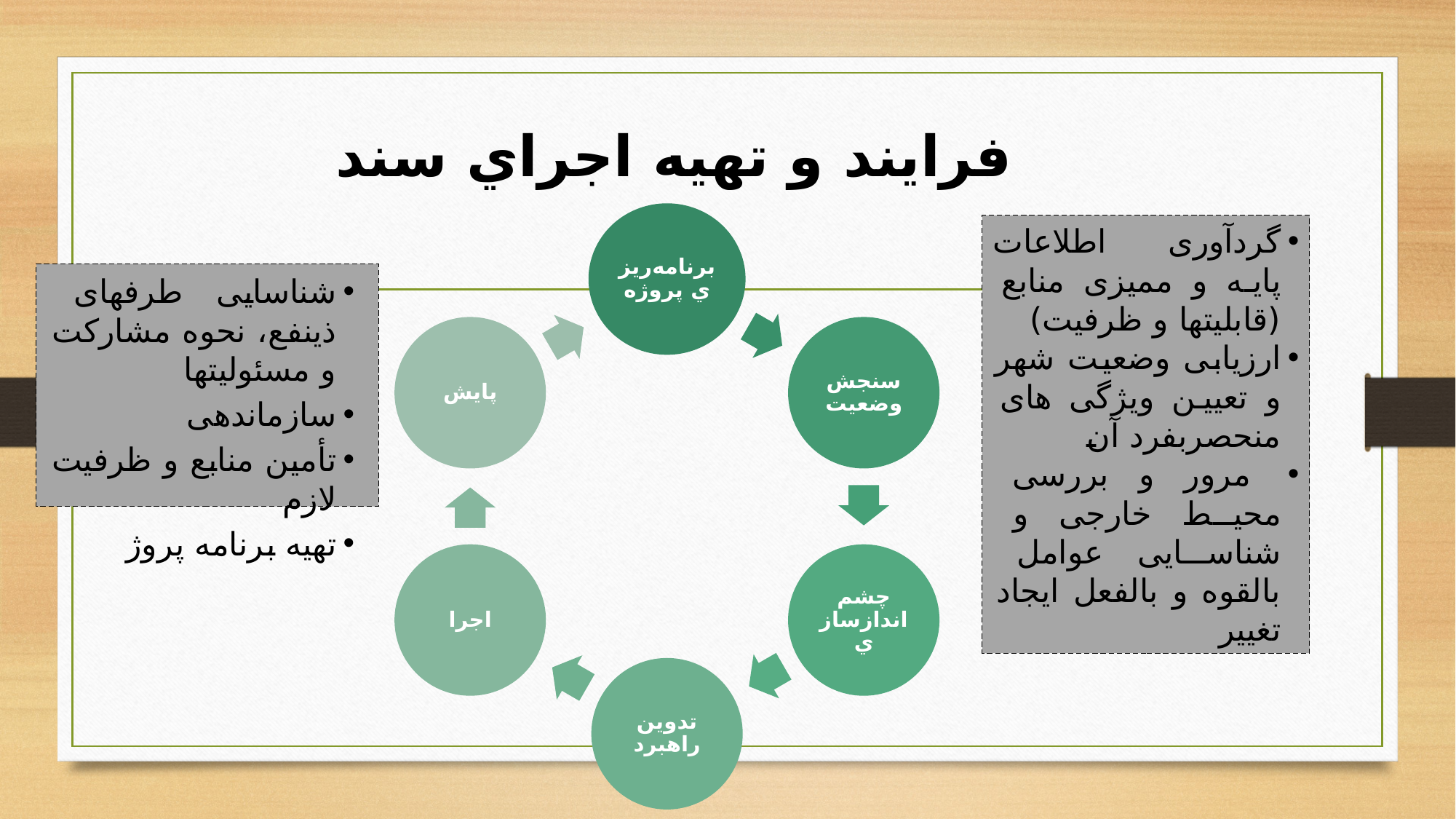

فرايند و تهيه اجراي سند
برنامه‌ريزي پروژه

سنجش وضعيت

چشم اندازسازي

تدوين راهبرد

اجرا

پايش

گردآوری اطلاعات پایه و ممیزی منابع (قابلیتها و ظرفیت)
ارزیابی وضعیت شهر و تعیین ویژگی های منحصربفرد آن
 مرور و بررسی محیط خارجی و شناسایی عوامل بالقوه و بالفعل ایجاد تغییر
شناسایی طرفهای ذینفع، نحوه مشارکت و مسئولیتها
سازماندهی
تأمین منابع و ظرفیت لازم
تهیه برنامه پروژ